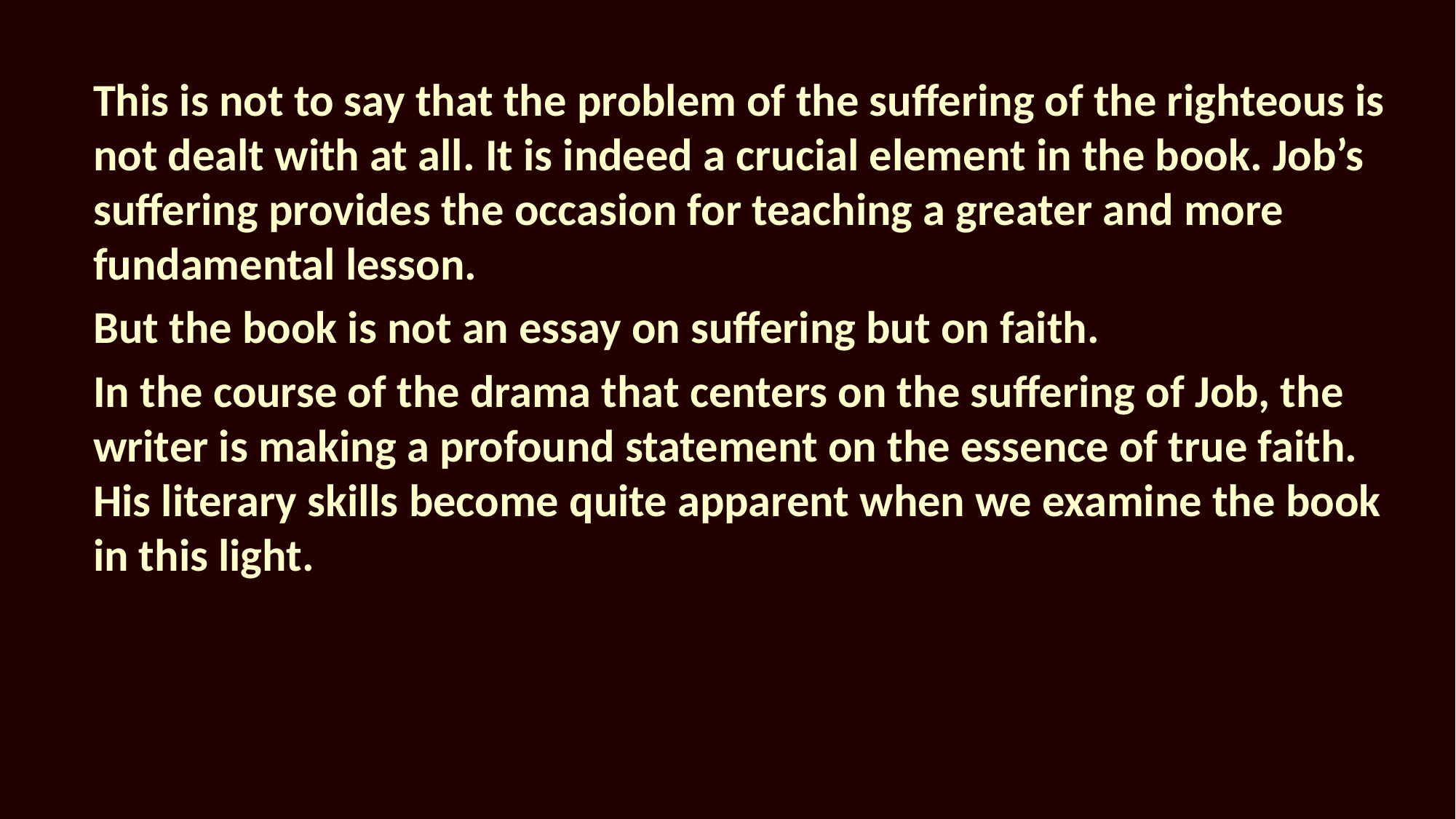

This is not to say that the problem of the suffering of the righteous is not dealt with at all. It is indeed a crucial element in the book. Job’s suffering provides the occasion for teaching a greater and more fundamental lesson.
But the book is not an essay on suffering but on faith.
In the course of the drama that centers on the suffering of Job, the writer is making a profound statement on the essence of true faith. His literary skills become quite apparent when we examine the book in this light.